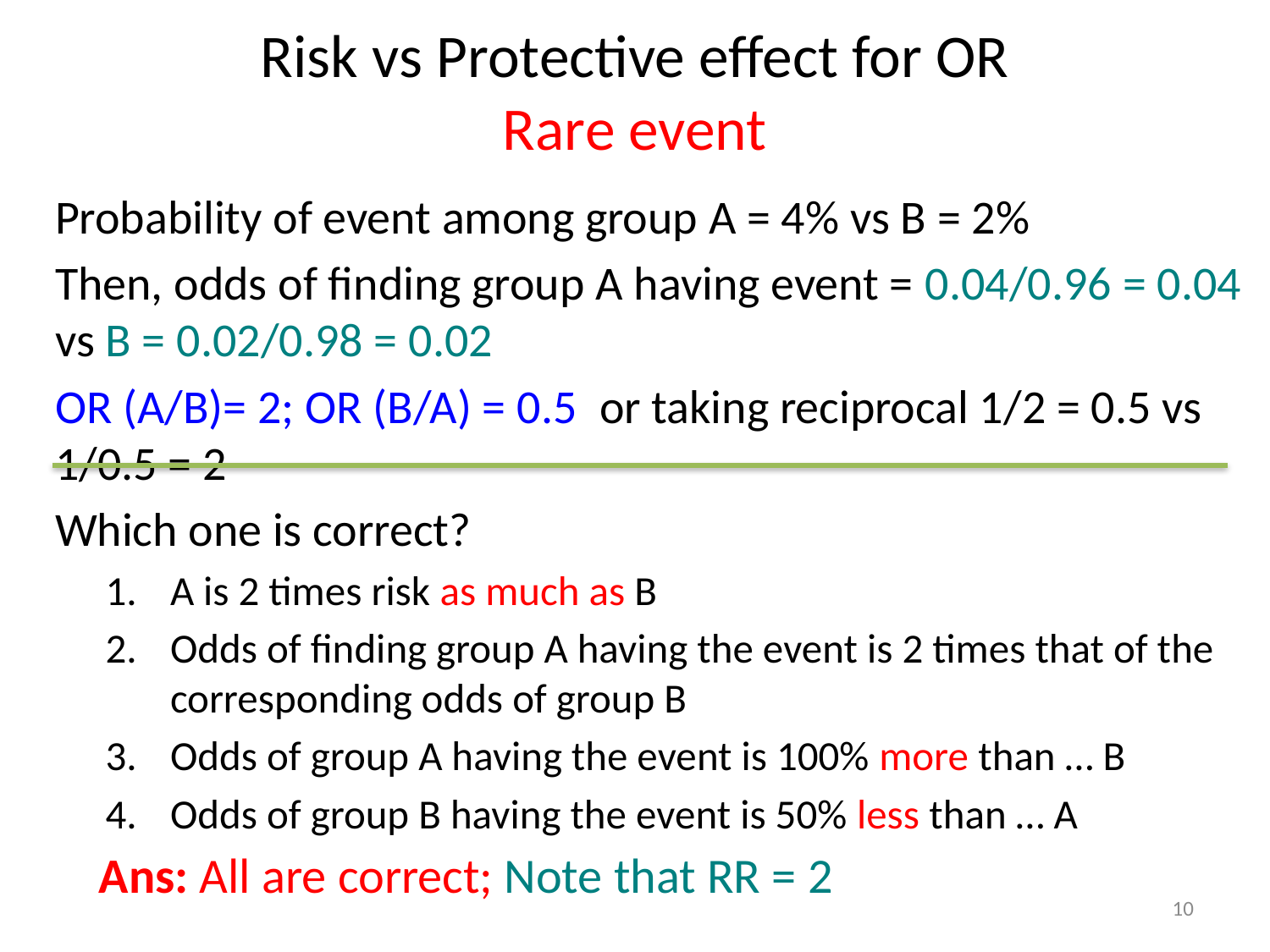

# Risk vs Protective effect for OR Rare event
Probability of event among group A = 4% vs B = 2%
Then, odds of finding group A having event = 0.04/0.96 = 0.04 vs B = 0.02/0.98 = 0.02
OR (A/B)= 2; OR (B/A) = 0.5  or taking reciprocal 1/2 = 0.5 vs 1/0.5 = 2
Which one is correct?
A is 2 times risk as much as B
Odds of finding group A having the event is 2 times that of the corresponding odds of group B
Odds of group A having the event is 100% more than … B
Odds of group B having the event is 50% less than … A
Ans: All are correct; Note that RR = 2
10